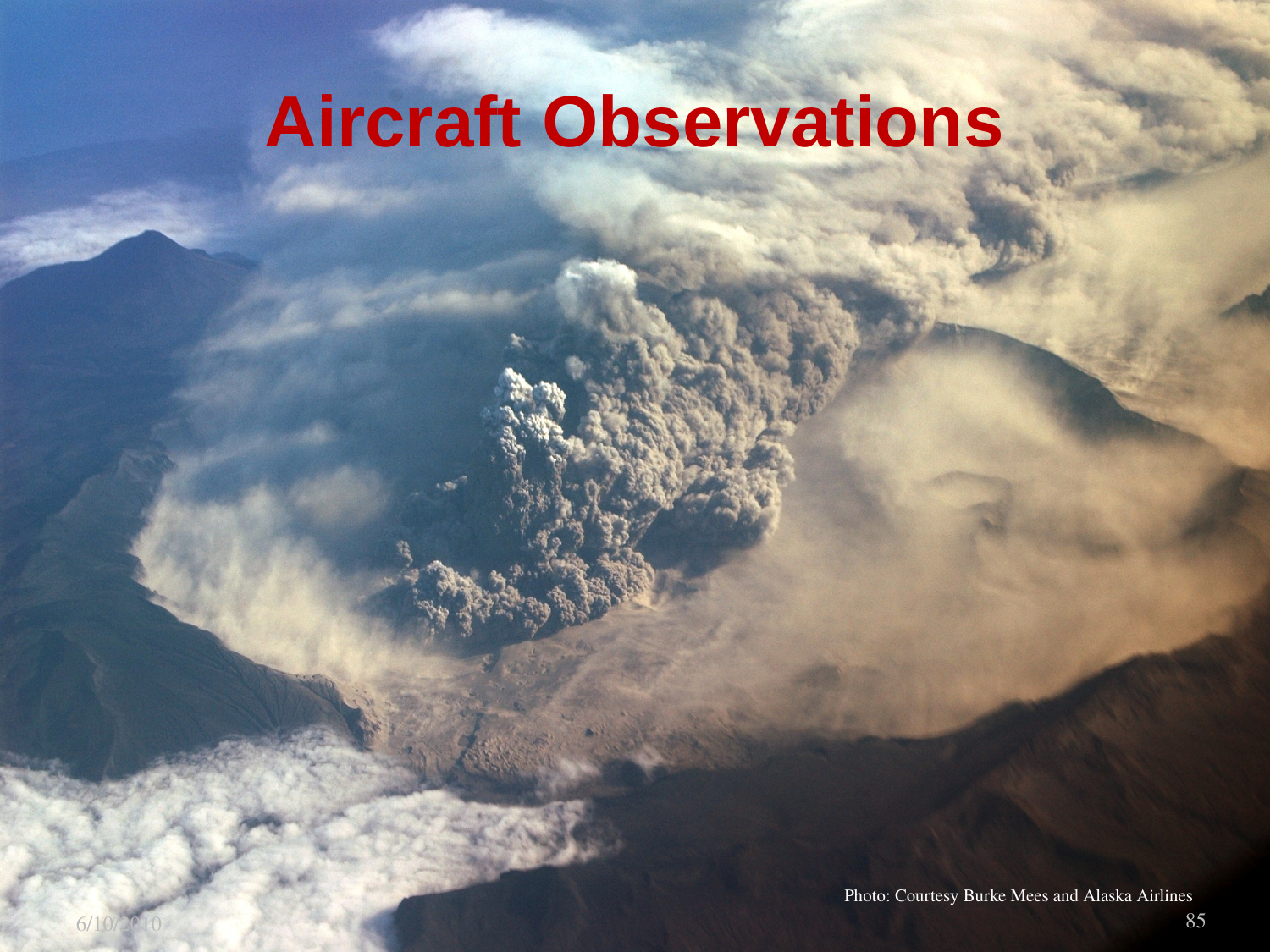

# Aircraft Observations
Photo: Courtesy Burke Mees and Alaska Airlines
6/10/2010
85